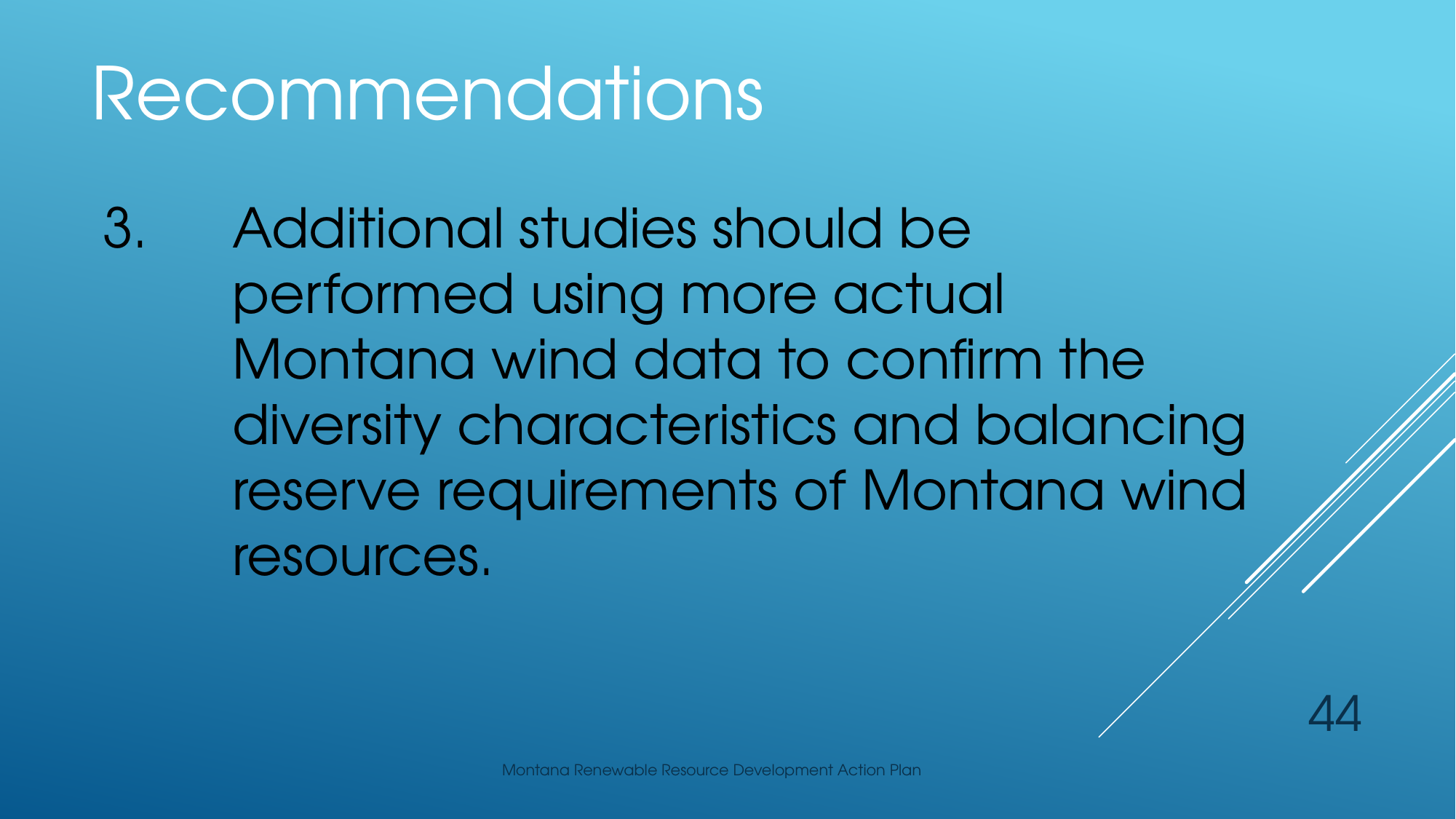

Recommendations
Additional studies should be performed using more actual Montana wind data to confirm the diversity characteristics and balancing reserve requirements of Montana wind resources.
44
Montana Renewable Resource Development Action Plan